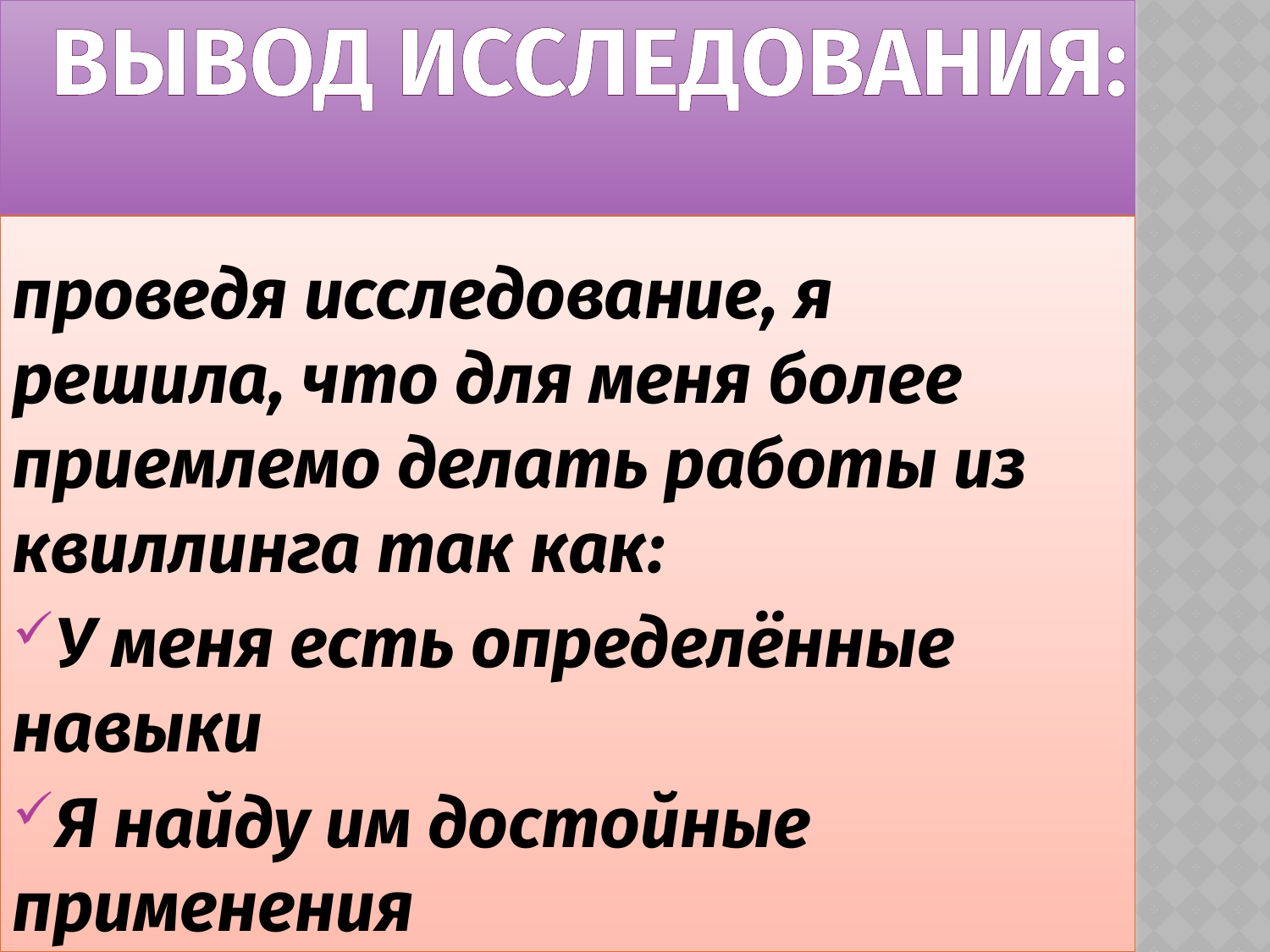

# Вывод исследования:
проведя исследование, я решила, что для меня более приемлемо делать работы из квиллинга так как:
У меня есть определённые навыки
Я найду им достойные применения